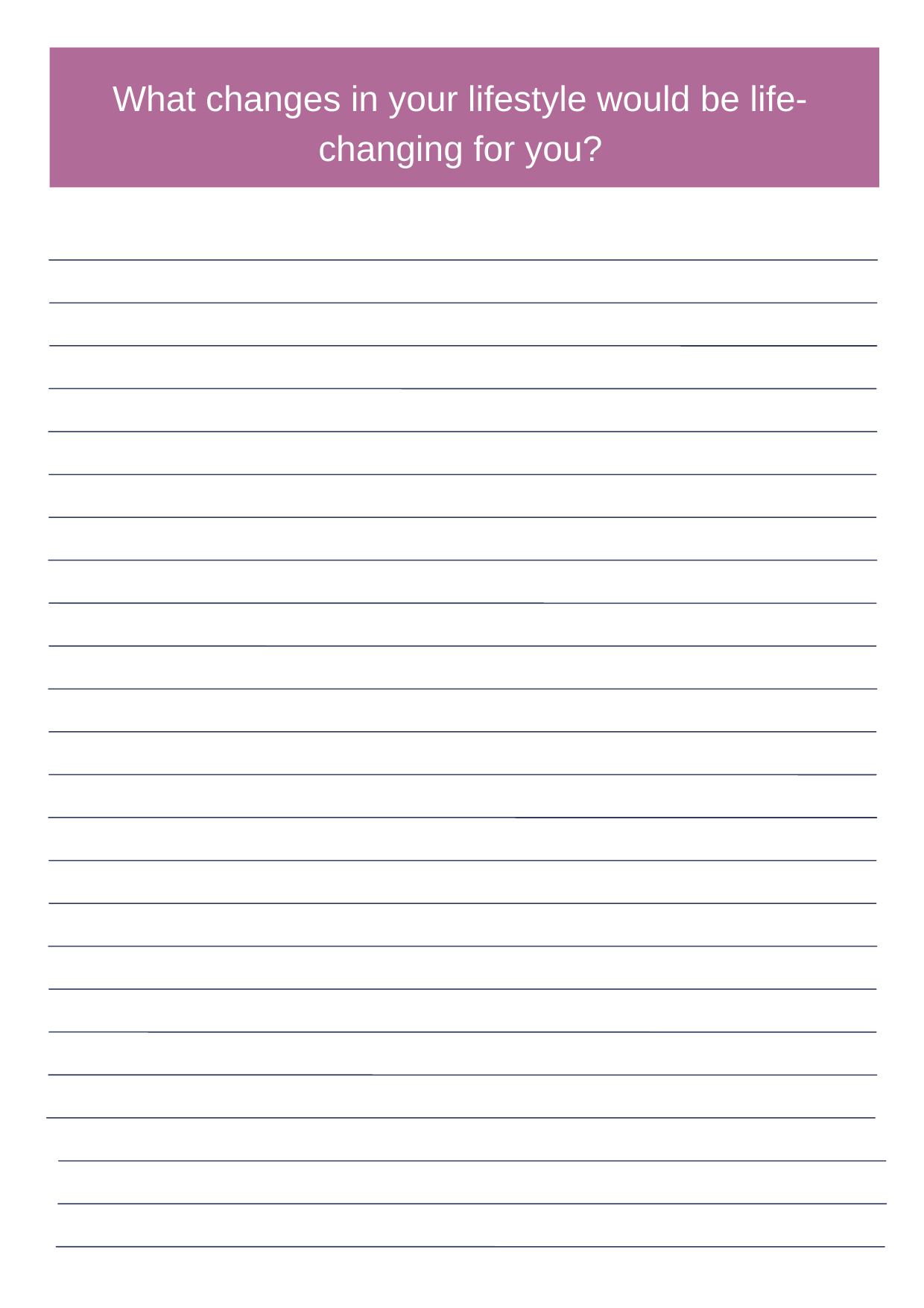

What changes in your lifestyle would be life-changing for you?